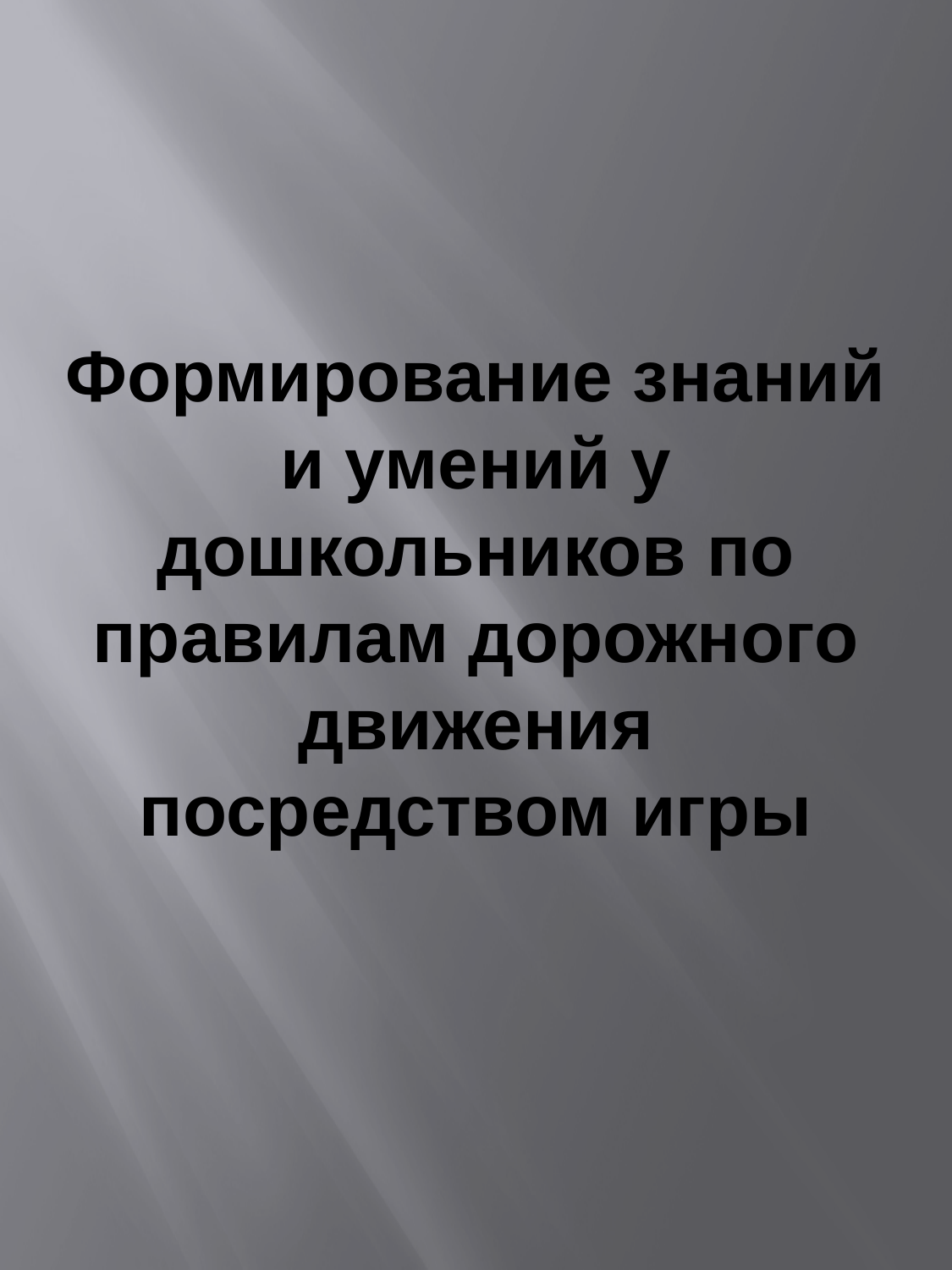

# Формирование знаний и умений у дошкольников по правилам дорожного движения посредством игры